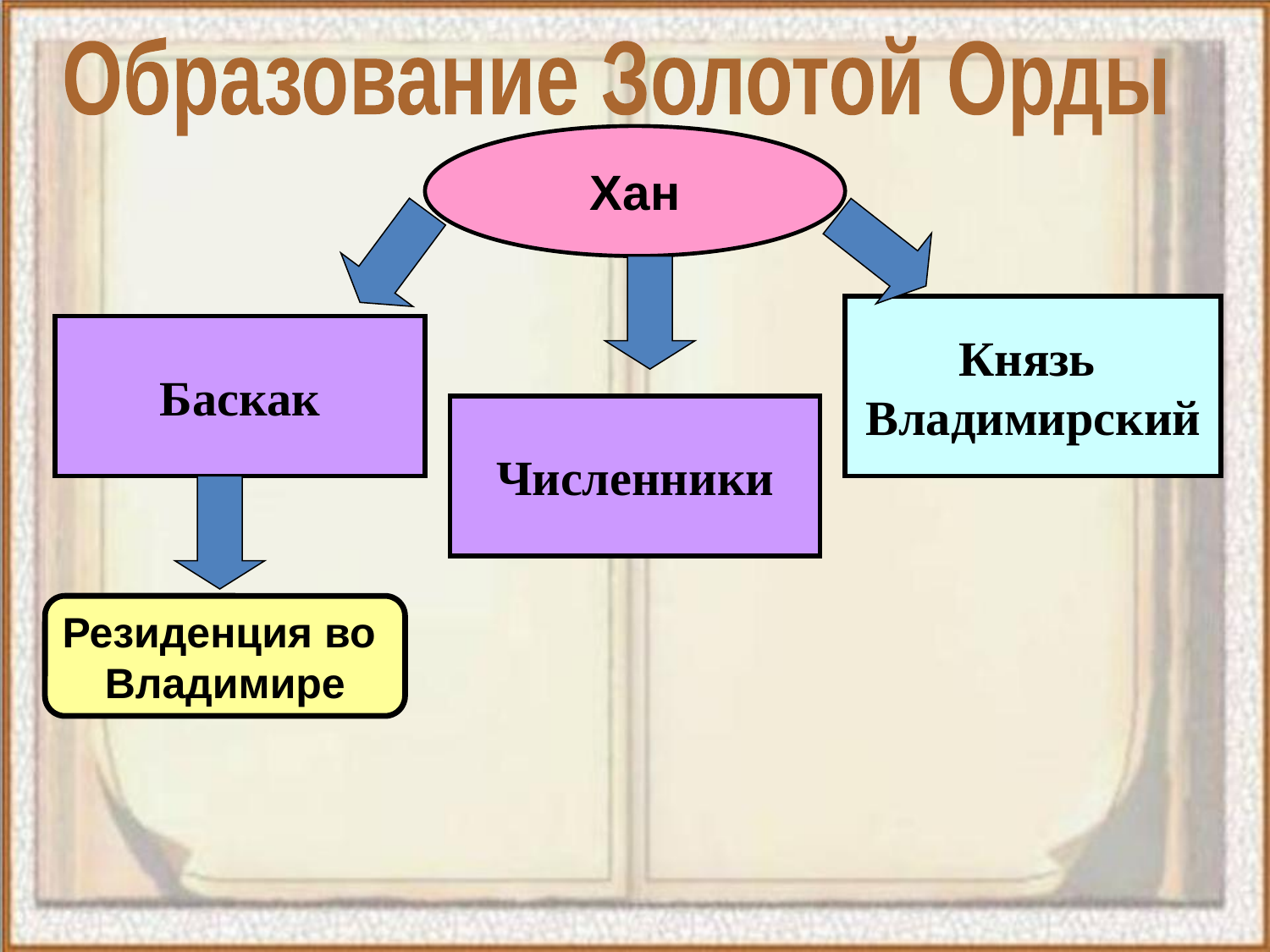

Образование Золотой Орды
Хан

Князь
Владимирский
Баскак
Численники

Резиденция во
Владимире